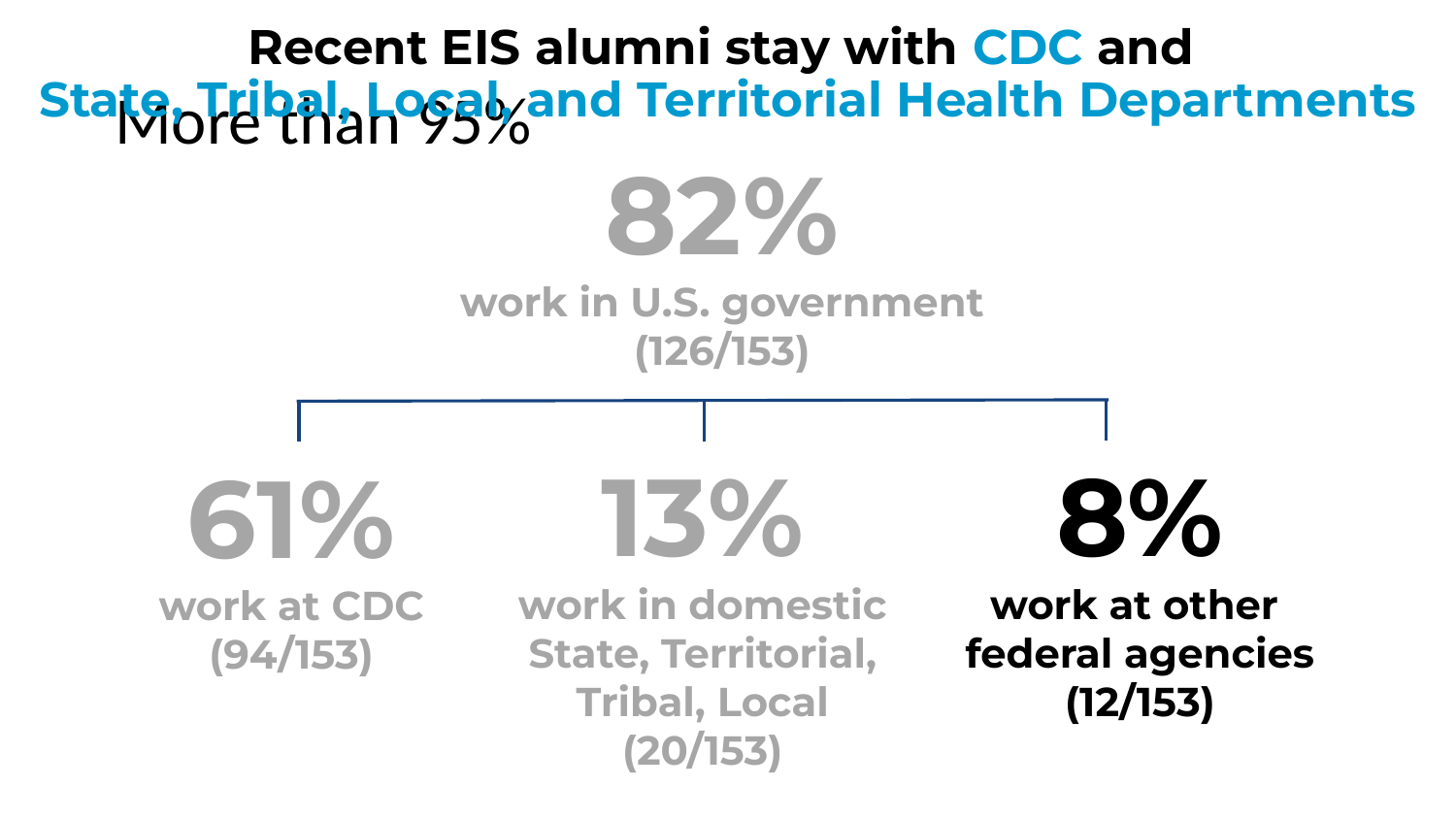

More than 95%
Recent EIS alumni stay with CDC and
State, Tribal, Local, and Territorial Health Departments
82%
work in U.S. government (126/153)
13%
work in domestic State, Territorial, Tribal, Local
(20/153)
8%
work at other
federal agencies
(12/153)
61%
work at CDC
(94/153)